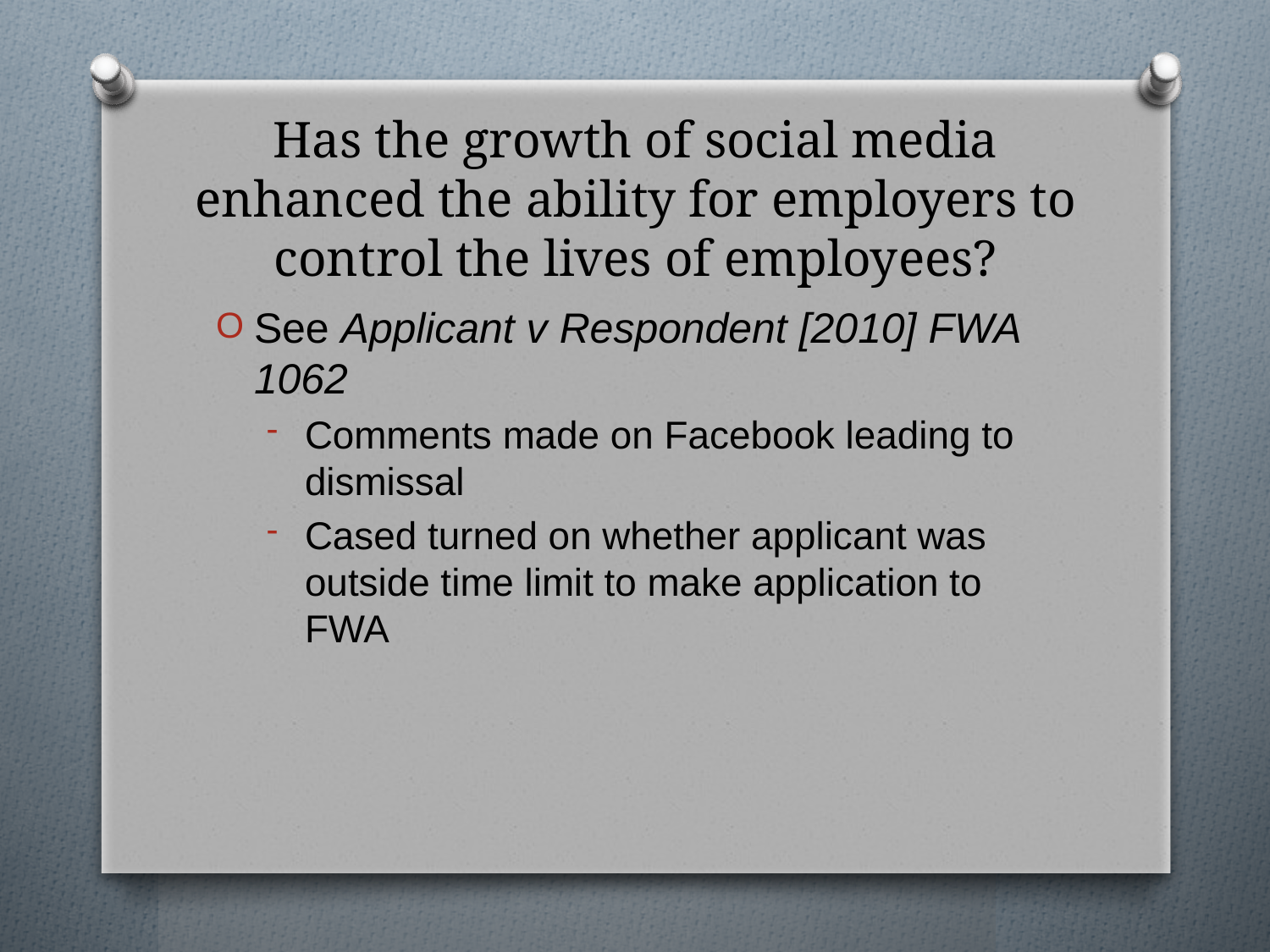

# Has the growth of social media enhanced the ability for employers to control the lives of employees?
See Applicant v Respondent [2010] FWA 1062
Comments made on Facebook leading to dismissal
Cased turned on whether applicant was outside time limit to make application to FWA